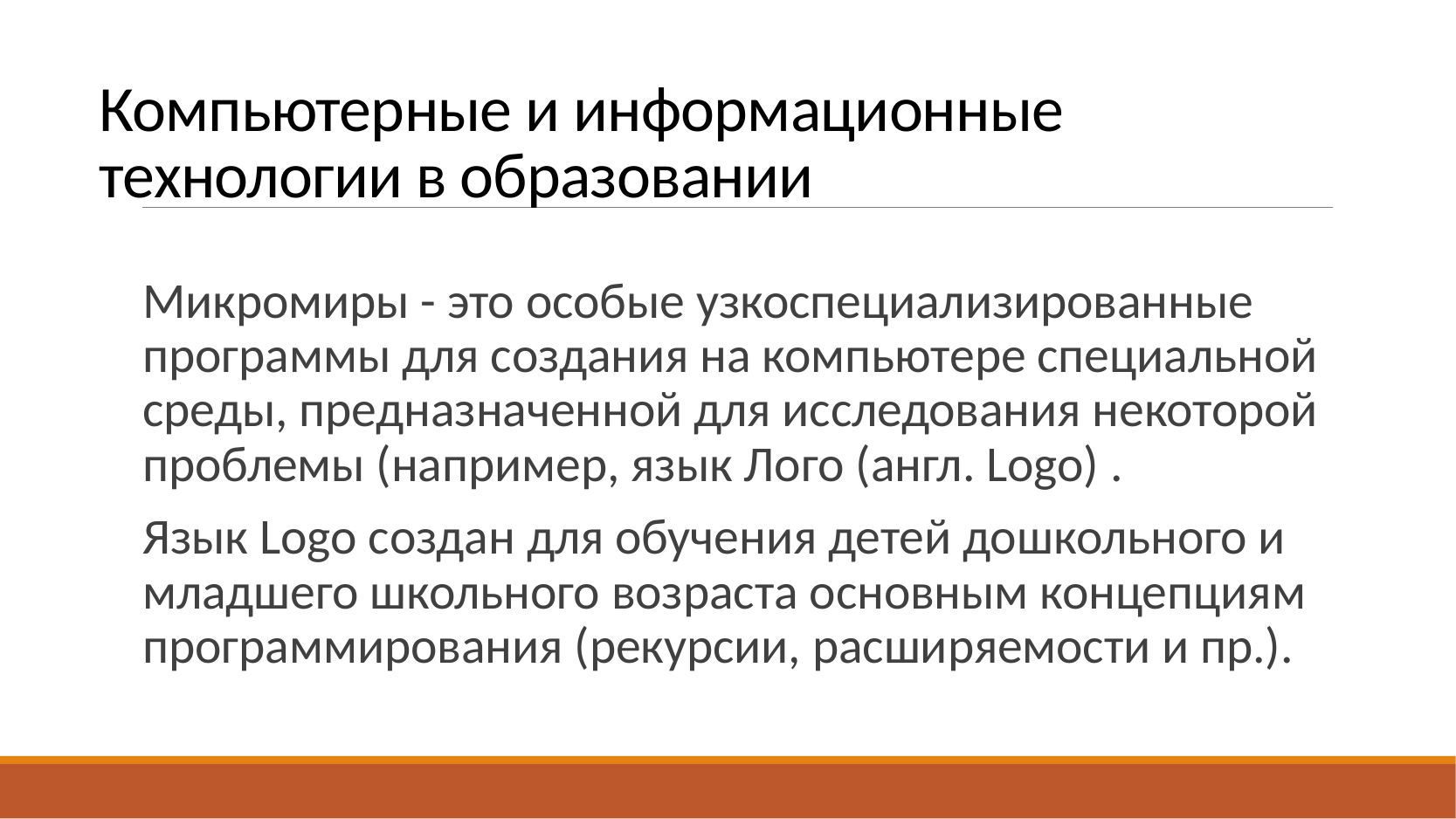

# Компьютерные и информационные технологии в образовании

	Микромиры - это особые узкоспециализированные программы для создания на компьютере специальной среды, предназначенной для исследования некоторой проблемы (например, язык Лого (англ. Logo) .
	Язык Logo создан для обучения детей дошкольного и младшего школьного возраста основным концепциям программирования (рекурсии, расширяемости и пр.).